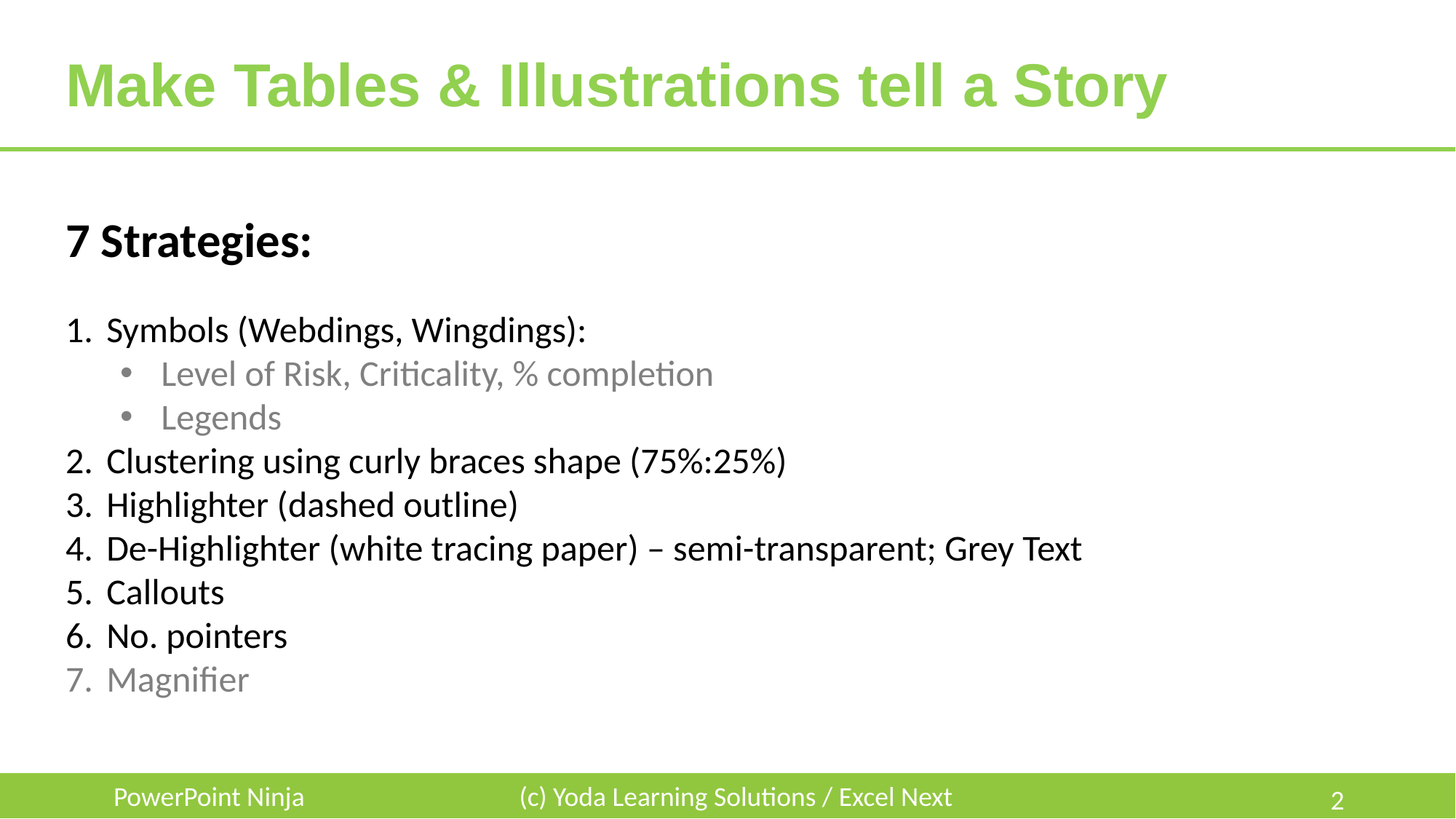

# Make Tables & Illustrations tell a Story
7 Strategies:
Symbols (Webdings, Wingdings):
Level of Risk, Criticality, % completion
Legends
Clustering using curly braces shape (75%:25%)
Highlighter (dashed outline)
De-Highlighter (white tracing paper) – semi-transparent; Grey Text
Callouts
No. pointers
Magnifier
PowerPoint Ninja
(c) Yoda Learning Solutions / Excel Next
2